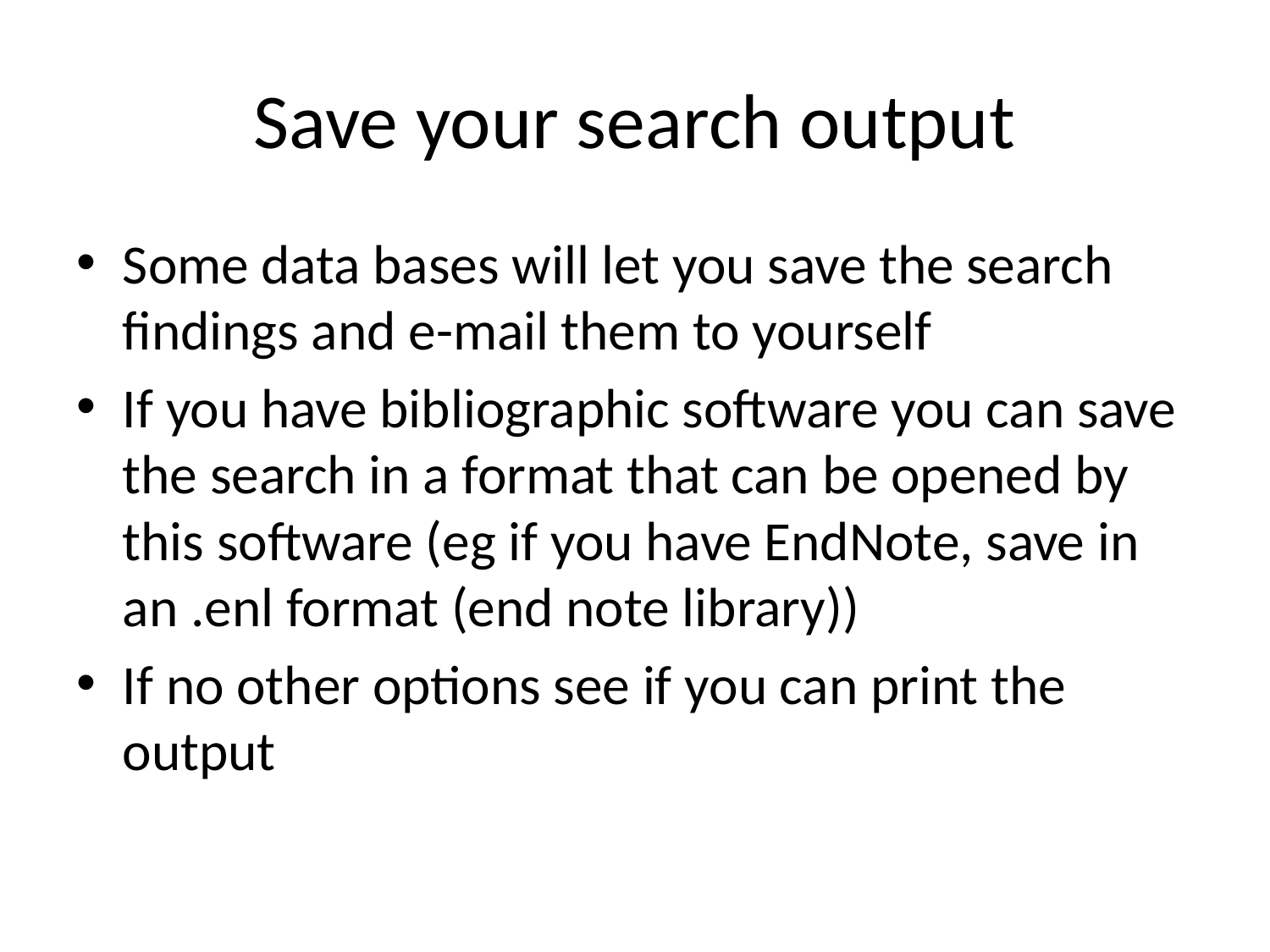

# Save your search output
Some data bases will let you save the search findings and e-mail them to yourself
If you have bibliographic software you can save the search in a format that can be opened by this software (eg if you have EndNote, save in an .enl format (end note library))
If no other options see if you can print the output